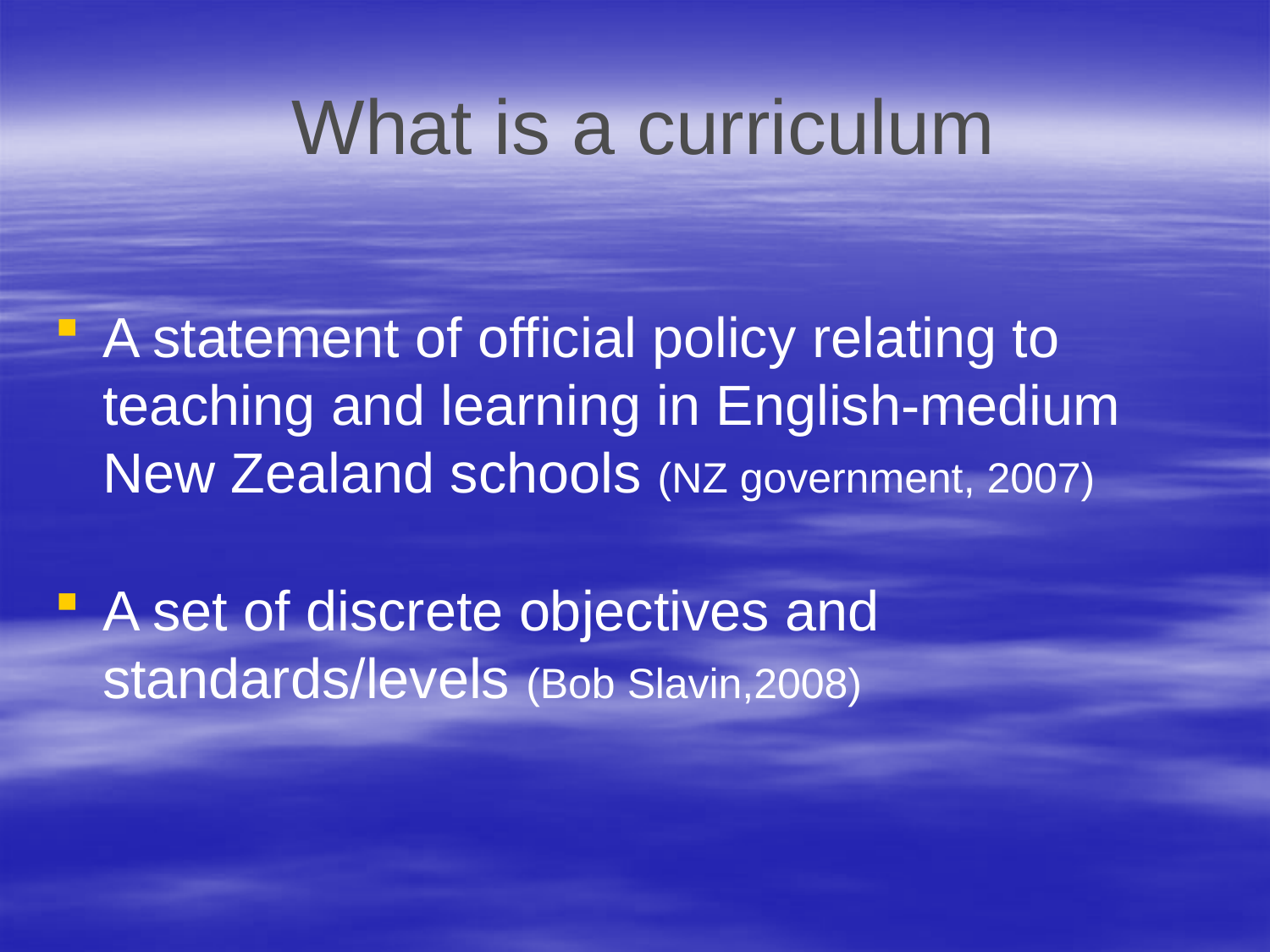

# What is a curriculum

A statement of official policy relating to teaching and learning in English-medium New Zealand schools (NZ government, 2007)

A set of discrete objectives and standards/levels (Bob Slavin,2008)